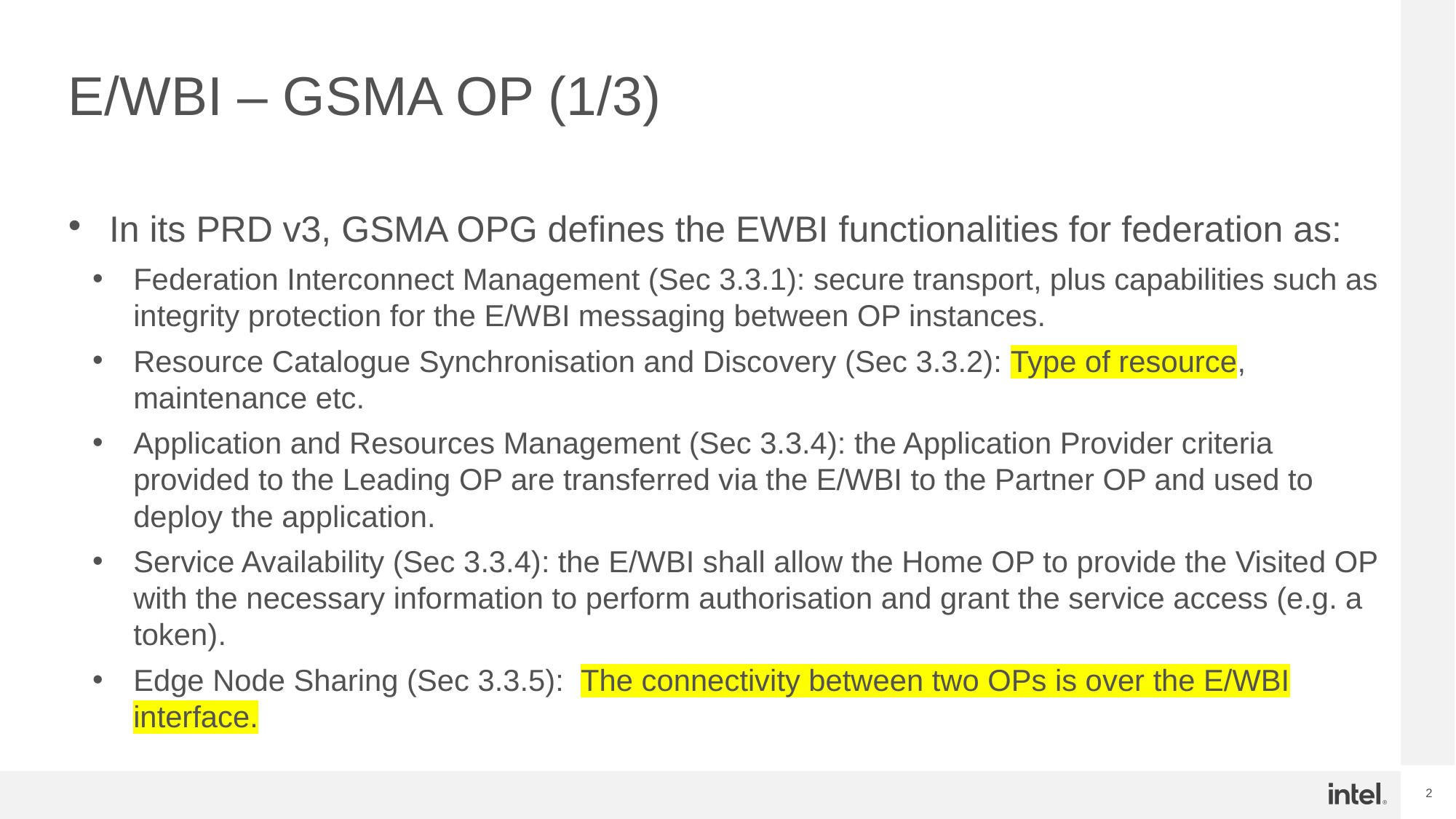

# E/WBI – GSMA OP (1/3)
In its PRD v3, GSMA OPG defines the EWBI functionalities for federation as:
Federation Interconnect Management (Sec 3.3.1): secure transport, plus capabilities such as integrity protection for the E/WBI messaging between OP instances.
Resource Catalogue Synchronisation and Discovery (Sec 3.3.2): Type of resource, maintenance etc.
Application and Resources Management (Sec 3.3.4): the Application Provider criteria provided to the Leading OP are transferred via the E/WBI to the Partner OP and used to deploy the application.
Service Availability (Sec 3.3.4): the E/WBI shall allow the Home OP to provide the Visited OP with the necessary information to perform authorisation and grant the service access (e.g. a token).
Edge Node Sharing (Sec 3.3.5):  The connectivity between two OPs is over the E/WBI interface.